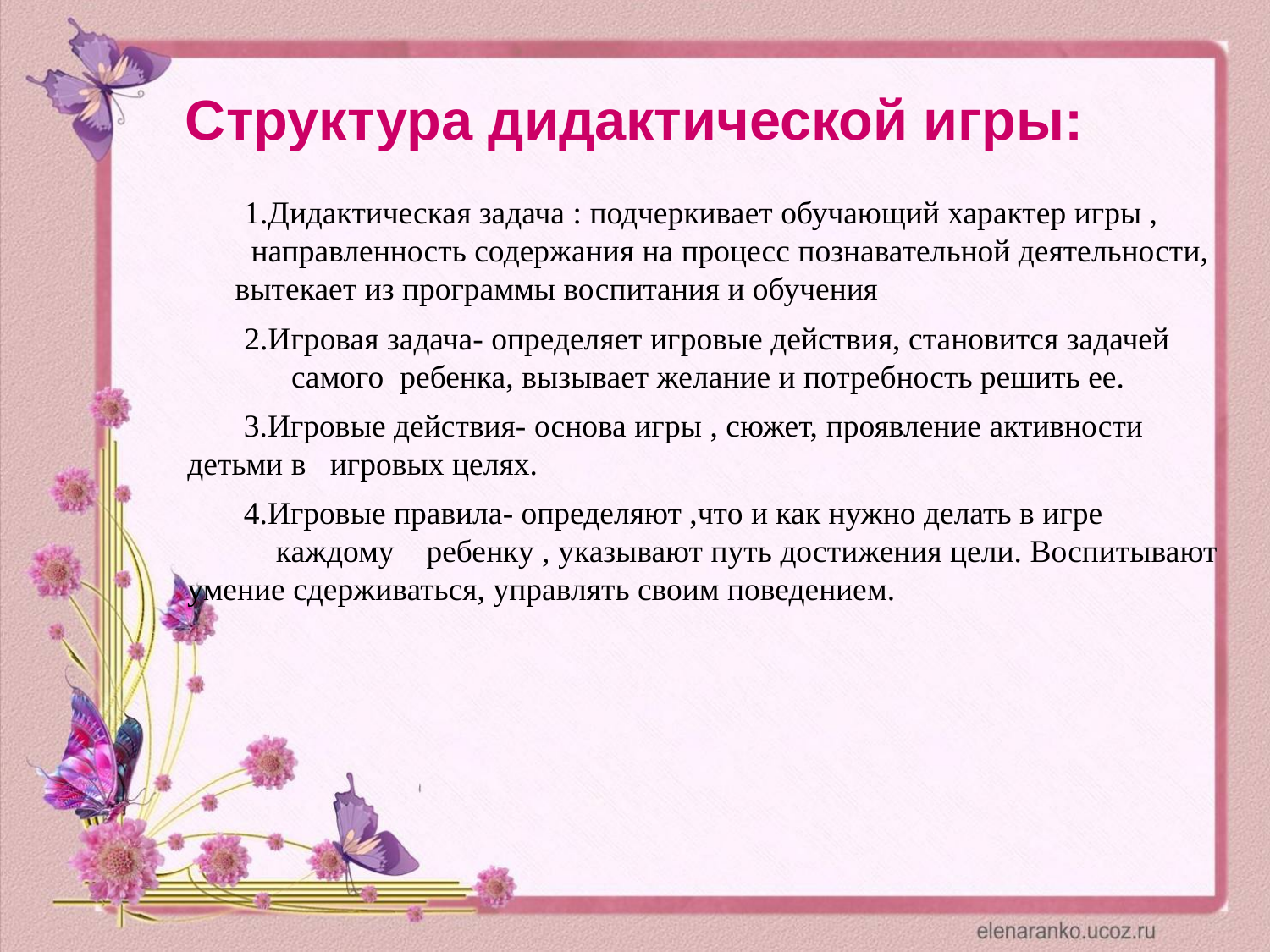

Структура дидактической игры:
       1.Дидактическая задача : подчеркивает обучающий характер игры ,           направленность содержания на процесс познавательной деятельности, вытекает из программы воспитания и обучения
       2.Игровая задача- определяет игровые действия, становится задачей              самого  ребенка, вызывает желание и потребность решить ее.
       3.Игровые действия- основа игры , сюжет, проявление активности      детьми в   игровых целях.
       4.Игровые правила- определяют ,что и как нужно делать в игре                          каждому    ребенку , указывают путь достижения цели. Воспитывают умение сдерживаться, управлять своим поведением.